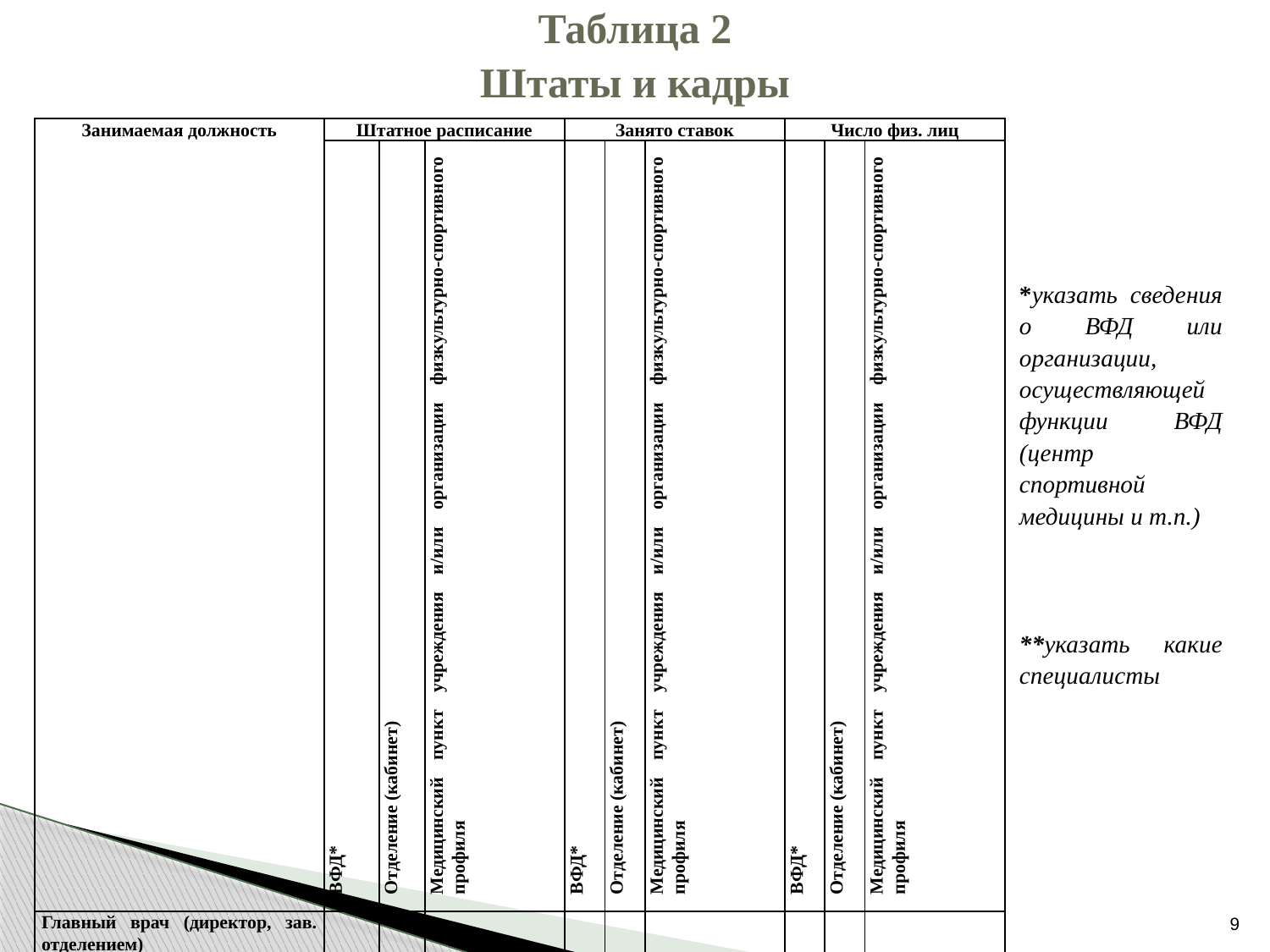

# Таблица 2 Штаты и кадры
| Занимаемая должность | Штатное расписание |  |  | Занято ставок |  |  | Число физ. лиц |  |  |
| --- | --- | --- | --- | --- | --- | --- | --- | --- | --- |
|  | ВФД\* | Отделение (кабинет) | Медицинский пункт учреждения и/или организации физкультурно-спортивного профиля | ВФД\* | Отделение (кабинет) | Медицинский пункт учреждения и/или организации физкультурно-спортивного профиля | ВФД\* | Отделение (кабинет) | Медицинский пункт учреждения и/или организации физкультурно-спортивного профиля |
| Главный врач (директор, зав. отделением) |  |  |  |  |  |  |  |  |  |
| Врач по спортивной медицине |  |  |  |  |  |  |  |  |  |
| Врач хирург |  |  |  |  |  |  |  |  |  |
| Врач терапевт |  |  |  |  |  |  |  |  |  |
| Врач педиатр |  |  |  |  |  |  |  |  |  |
| Врач кардиолог |  |  |  |  |  |  |  |  |  |
| Врач невролог |  |  |  |  |  |  |  |  |  |
| Врач офтальмолог |  |  |  |  |  |  |  |  |  |
| Врач ортопед-травматолог |  |  |  |  |  |  |  |  |  |
| Врач отоларинголог |  |  |  |  |  |  |  |  |  |
| Врач по ЛФК |  |  |  |  |  |  |  |  |  |
| Врач стоматолог |  |  |  |  |  |  |  |  |  |
| Врач клинической лаборатории |  |  |  |  |  |  |  |  |  |
| Врач функциональной диагностики |  |  |  |  |  |  |  |  |  |
| Врач физиотерапевт |  |  |  |  |  |  |  |  |  |
| Фельдшер |  |  |  |  |  |  |  |  |  |
| Средний медперсонал (медицинская сестра) |  |  |  |  |  |  |  |  |  |
| Другие специалисты\*\* |  |  |  |  |  |  |  |  |  |
*указать сведения о ВФД или организации, осуществляющей функции ВФД (центр спортивной медицины и т.п.)

**указать какие специалисты
9